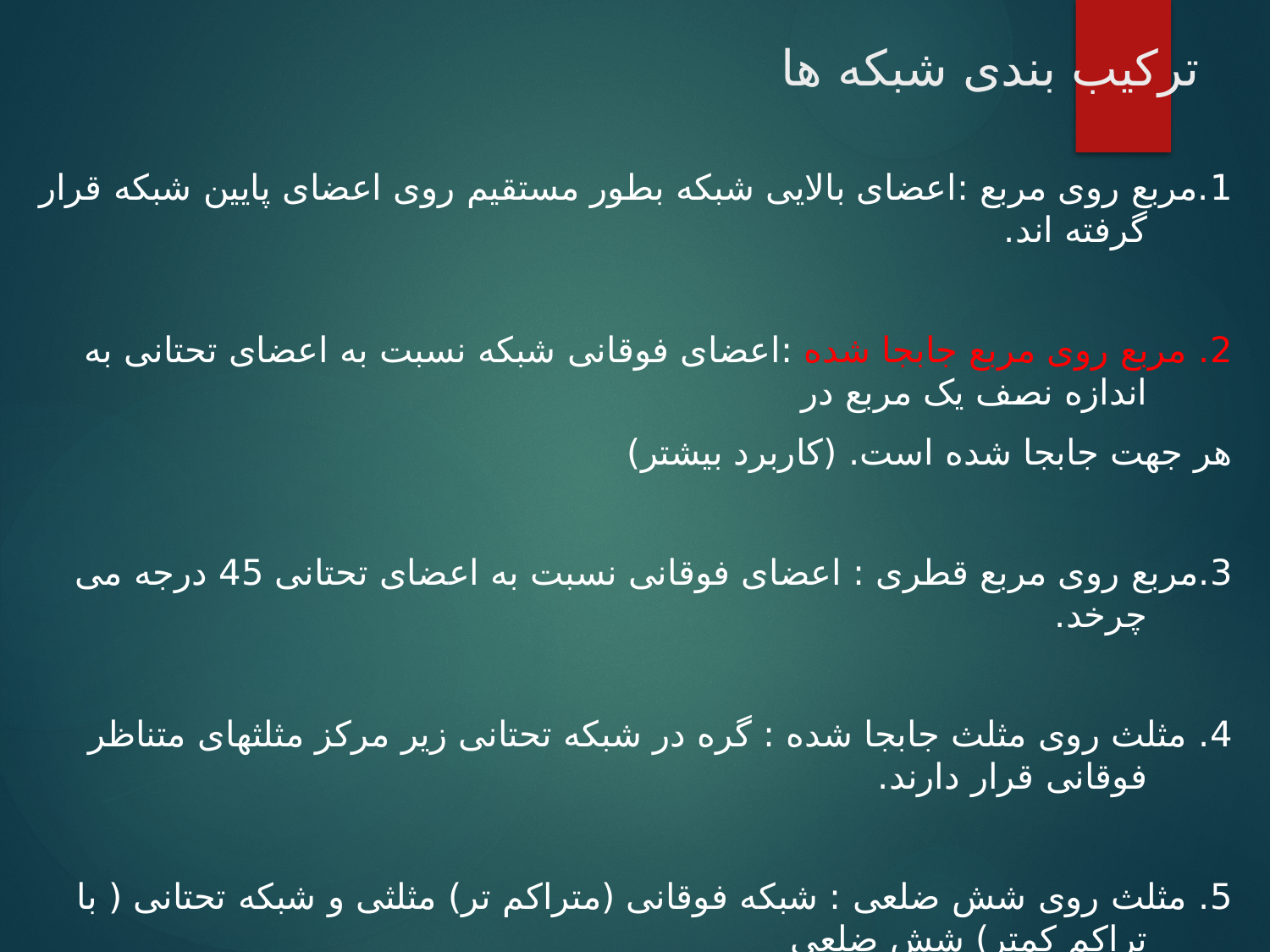

# ترکیب بندی شبکه ها
1.مربع روی مربع :اعضای بالایی شبکه بطور مستقیم روی اعضای پایین شبکه قرار گرفته اند.

2. مربع روی مربع جابجا شده :اعضای فوقانی شبکه نسبت به اعضای تحتانی به اندازه نصف یک مربع در
هر جهت جابجا شده است. (کاربرد بیشتر)

3.مربع روی مربع قطری : اعضای فوقانی نسبت به اعضای تحتانی 45 درجه می چرخد.

4. مثلث روی مثلث جابجا شده : گره در شبکه تحتانی زیر مرکز مثلثهای متناظر فوقانی قرار دارند.

5. مثلث روی شش ضلعی : شبکه فوقانی (متراکم تر) مثلثی و شبکه تحتانی ( با تراکم کمتر) شش ضلعی
است .